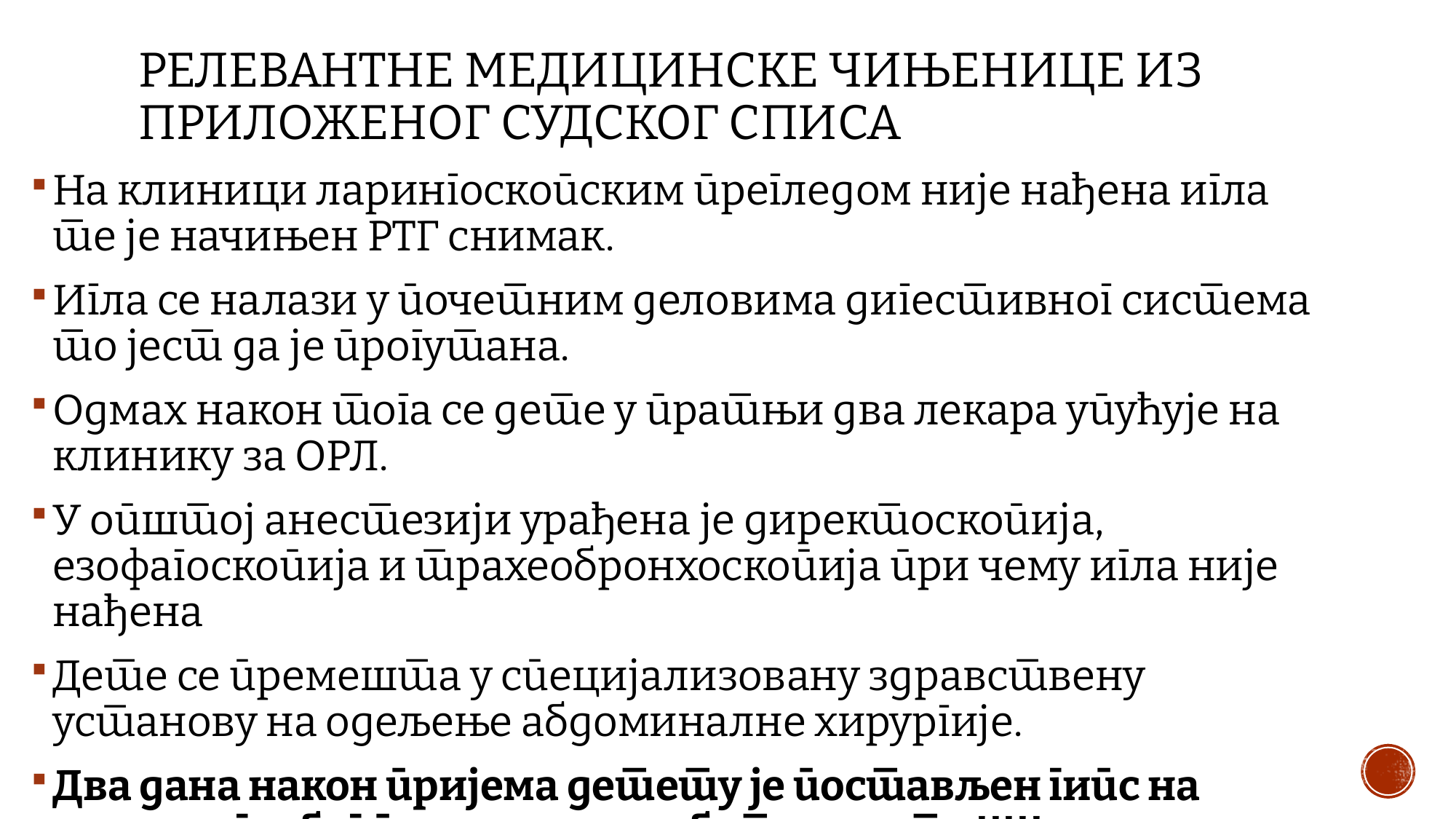

# Релевантне медицинске чињенице из приложеног судског списа
На клиници ларингоскопским прегледом није нађена игла те је начињен РТГ снимак.
Игла се налази у почетним деловима дигестивног система то јест да је прогутана.
Одмах након тога се дете у пратњи два лекара упућује на клинику за ОРЛ.
У општој анестезији урађена је директоскопија, езофагоскопија и трахеобронхоскопија при чему игла није нађена
Дете се премешта у специјализовану здравствену установу на одељење абдоминалне хирургије.
Два дана након пријема детету је постављен гипс на десну ногу због прелома десне бутне кости!!!!!